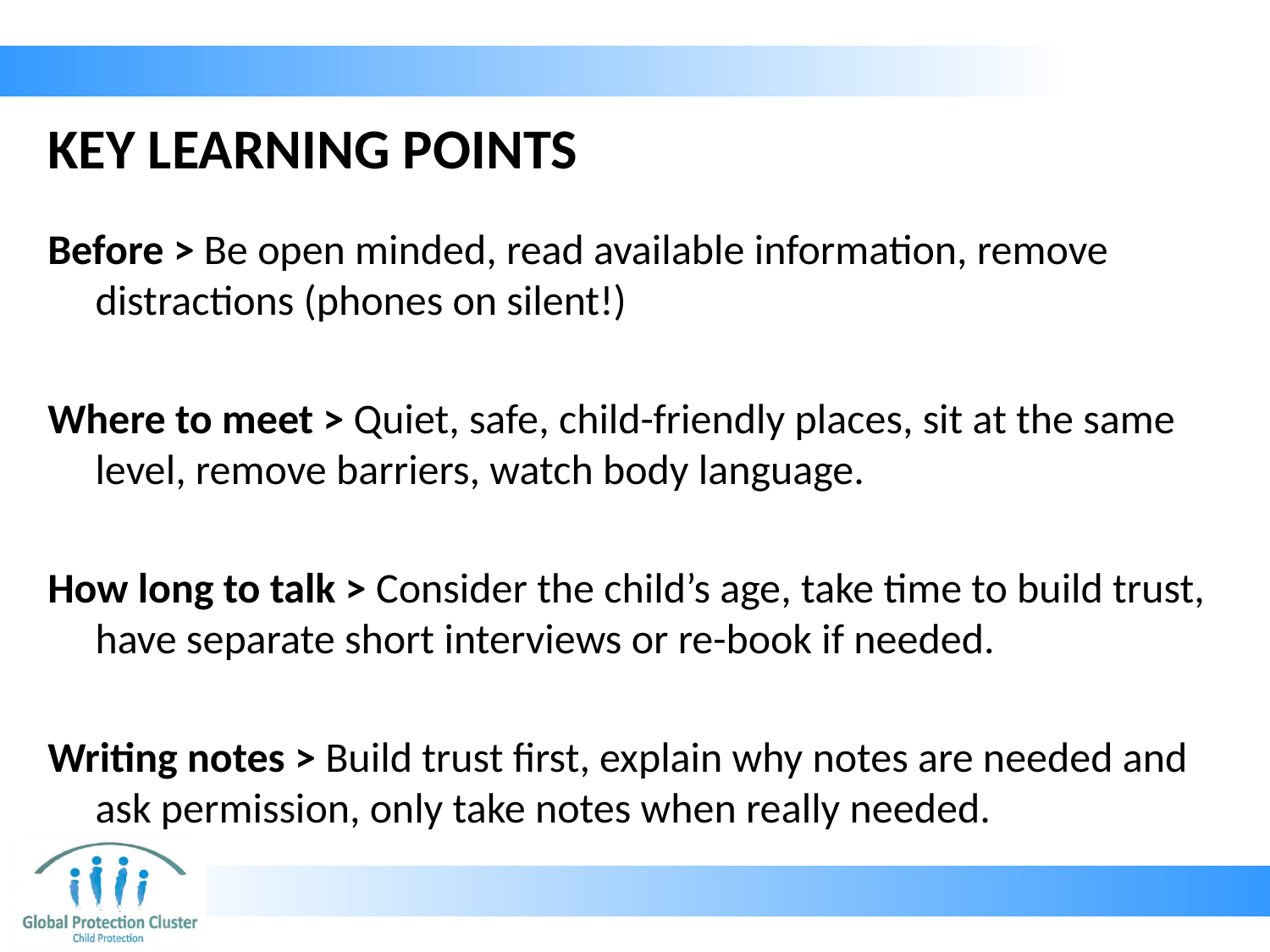

# KEY LEARNING POINTS
Before > Be open minded, read available information, remove distractions (phones on silent!)

Where to meet > Quiet, safe, child-friendly places, sit at the same level, remove barriers, watch body language.

How long to talk > Consider the child’s age, take time to build trust, have separate short interviews or re-book if needed.

Writing notes > Build trust first, explain why notes are needed and ask permission, only take notes when really needed.